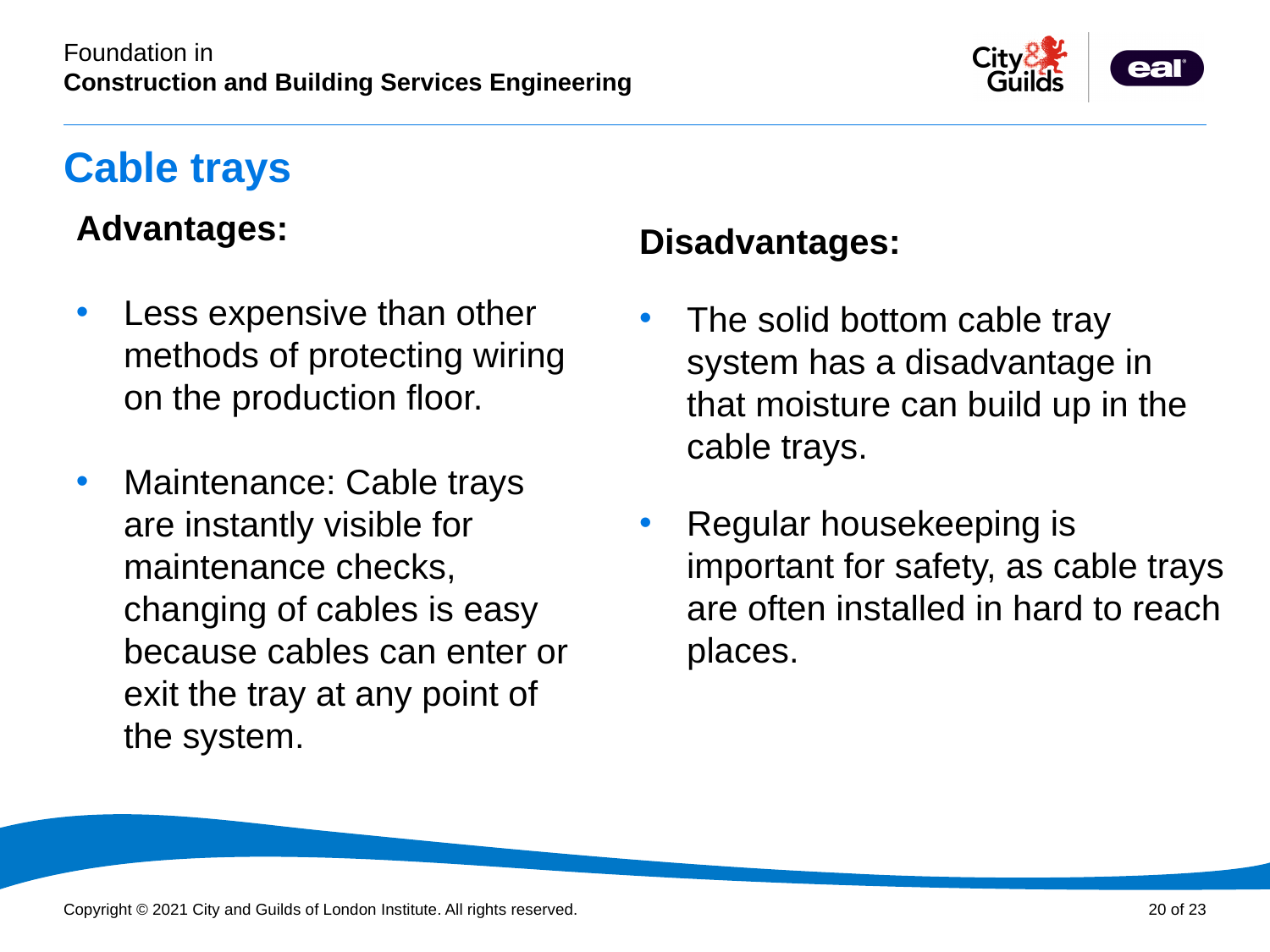

# Cable trays
Advantages:

Less expensive than other methods of protecting wiring on the production floor.

Maintenance: Cable trays are instantly visible for maintenance checks, changing of cables is easy because cables can enter or exit the tray at any point of the system.
Disadvantages:
The solid bottom cable tray system has a disadvantage in
that moisture can build up in the cable trays.
Regular housekeeping is important for safety, as cable trays are often installed in hard to reach places.